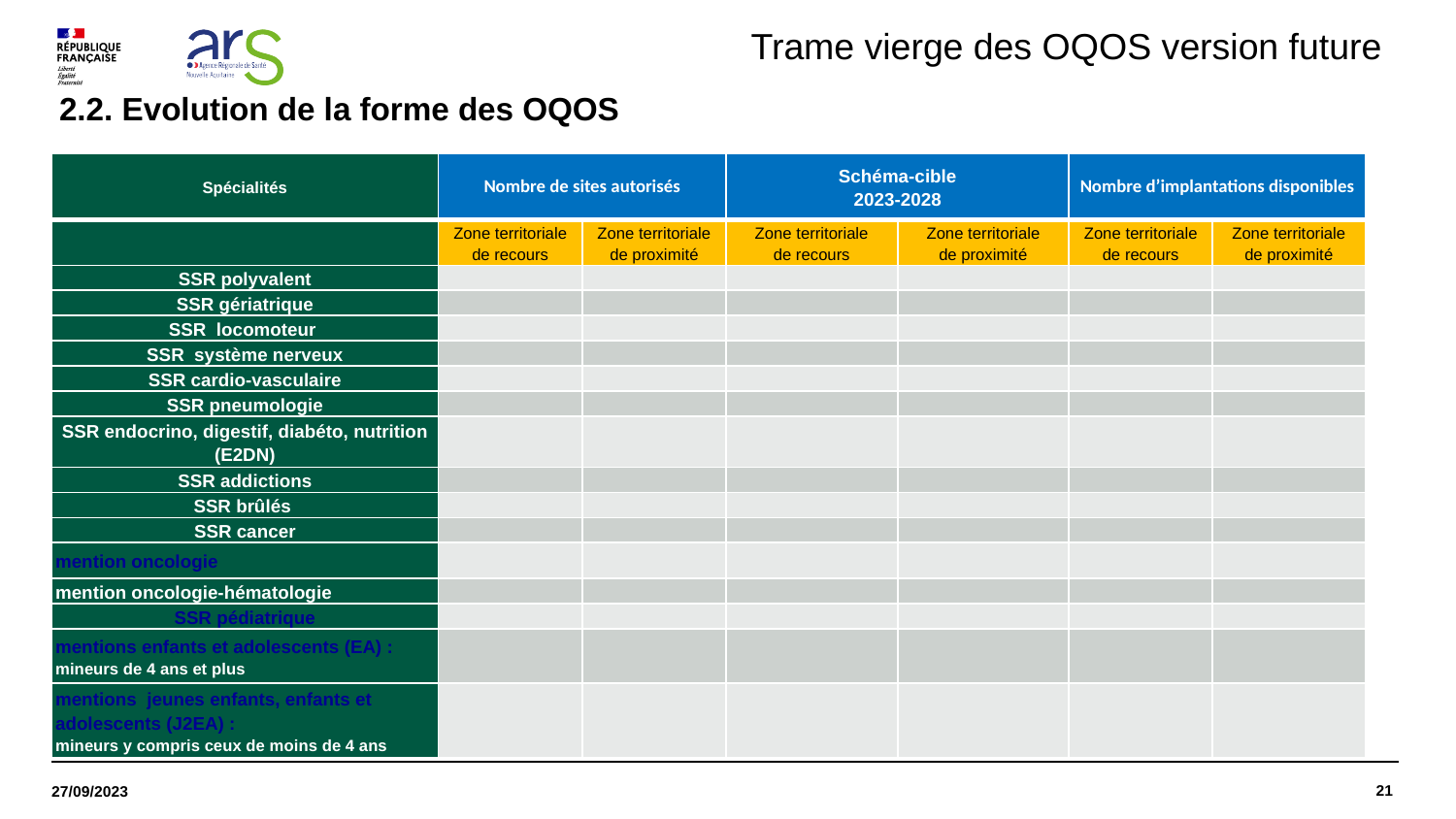

Trame vierge des OQOS version future
# 2.2. Evolution de la forme des OQOS
| Spécialités | Nombre de sites autorisés |  | Schéma-cible 2023-2028 |  | Nombre d’implantations disponibles |  |
| --- | --- | --- | --- | --- | --- | --- |
|  | Zone territoriale de recours | Zone territoriale de proximité | Zone territoriale de recours | Zone territoriale de proximité | Zone territoriale de recours | Zone territoriale de proximité |
| SSR polyvalent |  |  |  |  |  |  |
| SSR gériatrique |  |  |  |  |  |  |
| SSR locomoteur |  |  |  |  |  |  |
| SSR système nerveux |  |  |  |  |  |  |
| SSR cardio-vasculaire |  |  |  |  |  |  |
| SSR pneumologie |  |  |  |  |  |  |
| SSR endocrino, digestif, diabéto, nutrition (E2DN) |  |  |  |  |  |  |
| SSR addictions |  |  |  |  |  |  |
| SSR brûlés |  |  |  |  |  |  |
| SSR cancer |  |  |  |  |  |  |
| mention oncologie |  |  |  |  |  |  |
| mention oncologie-hématologie |  |  |  |  |  |  |
| SSR pédiatrique |  |  |  |  |  |  |
| mentions enfants et adolescents (EA) : mineurs de 4 ans et plus |  |  |  |  |  |  |
| mentions jeunes enfants, enfants et adolescents (J2EA) : mineurs y compris ceux de moins de 4 ans |  |  |  |  |  |  |

21
27/09/2023